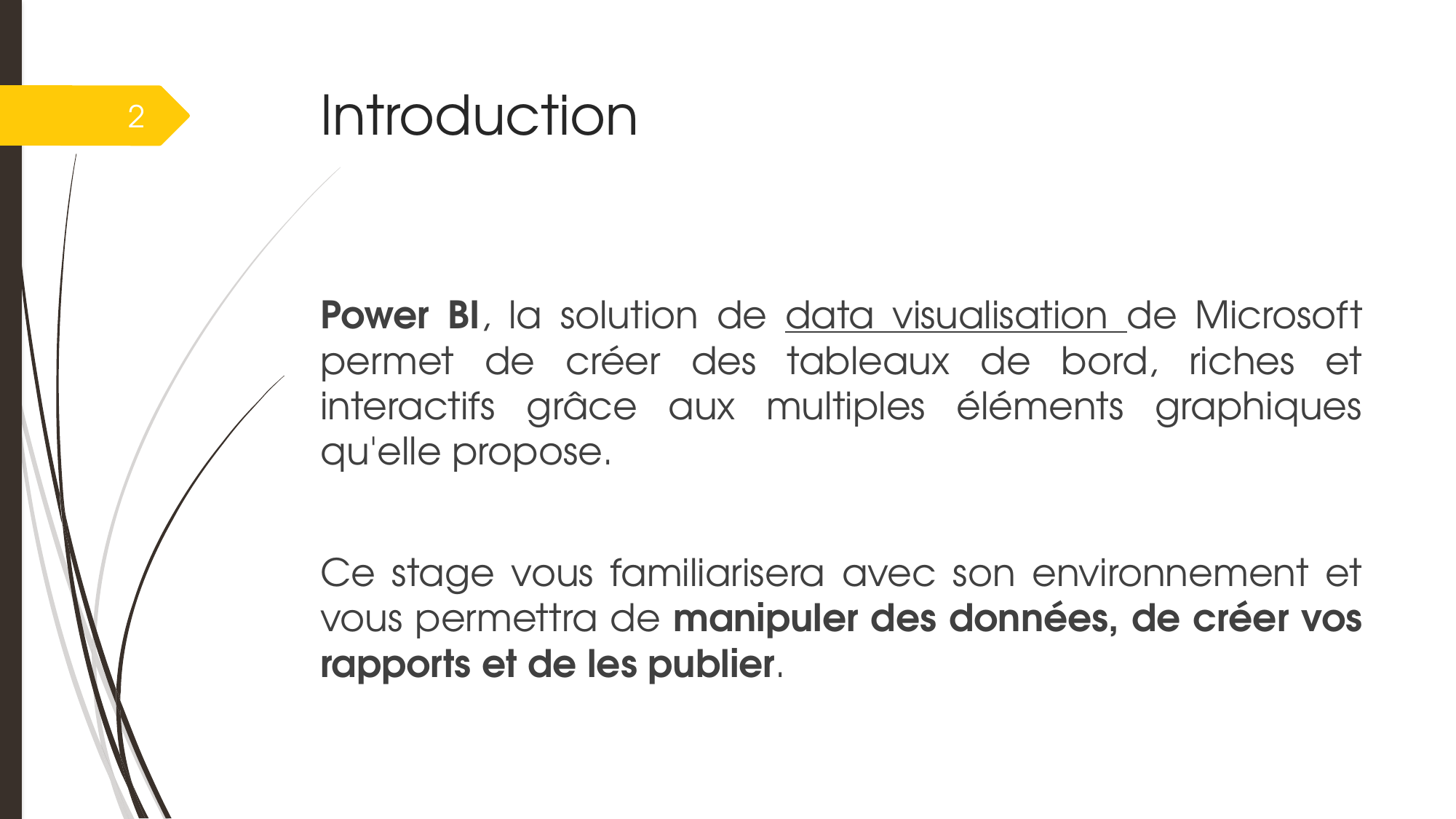

# Introduction
2
Power BI, la solution de data visualisation de Microsoft permet de créer des tableaux de bord, riches et interactifs grâce aux multiples éléments graphiques qu'elle propose.

Ce stage vous familiarisera avec son environnement et vous permettra de manipuler des données, de créer vos rapports et de les publier.